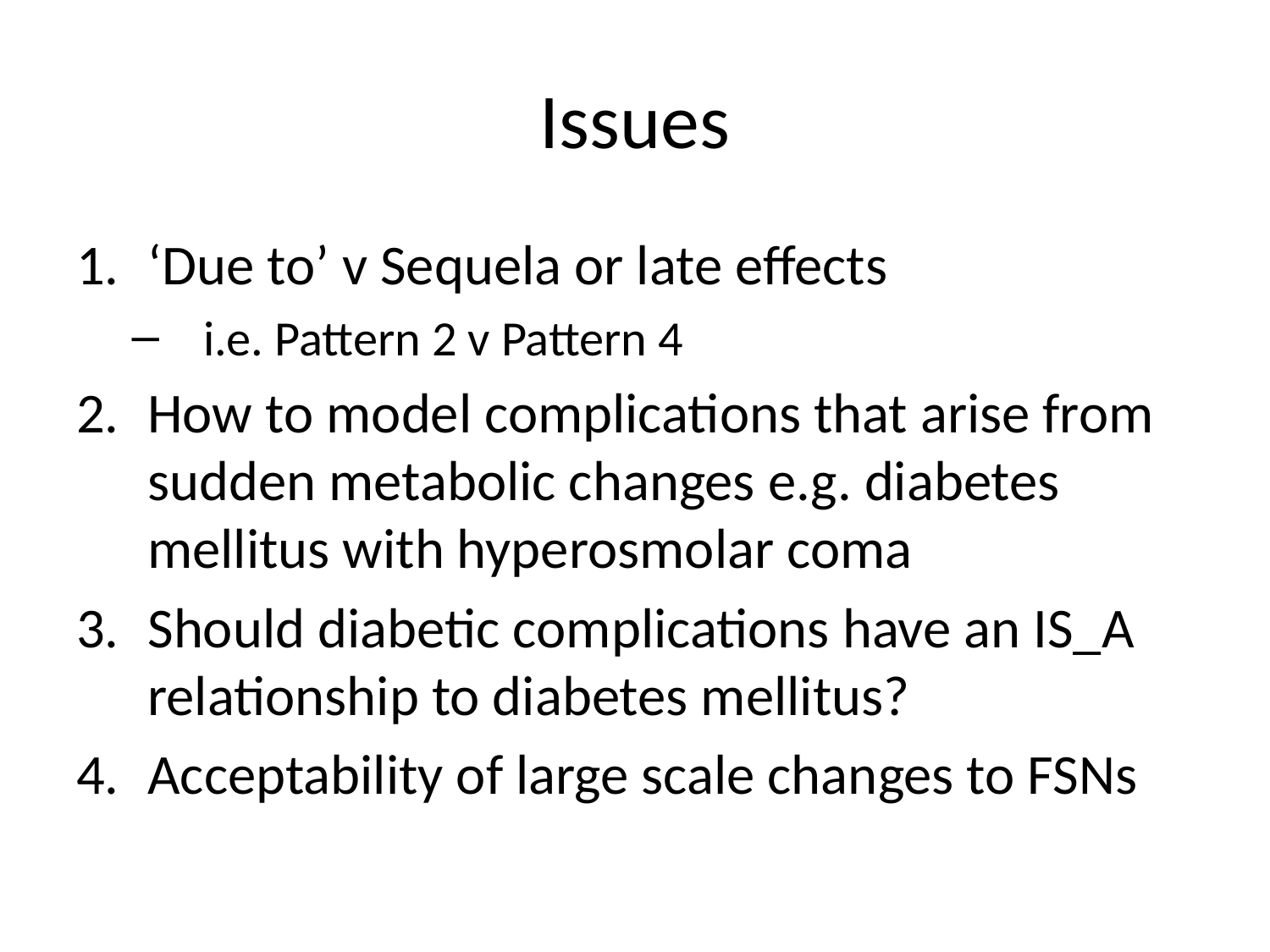

# Issues
‘Due to’ v Sequela or late effects
i.e. Pattern 2 v Pattern 4
How to model complications that arise from sudden metabolic changes e.g. diabetes mellitus with hyperosmolar coma
Should diabetic complications have an IS_A relationship to diabetes mellitus?
Acceptability of large scale changes to FSNs